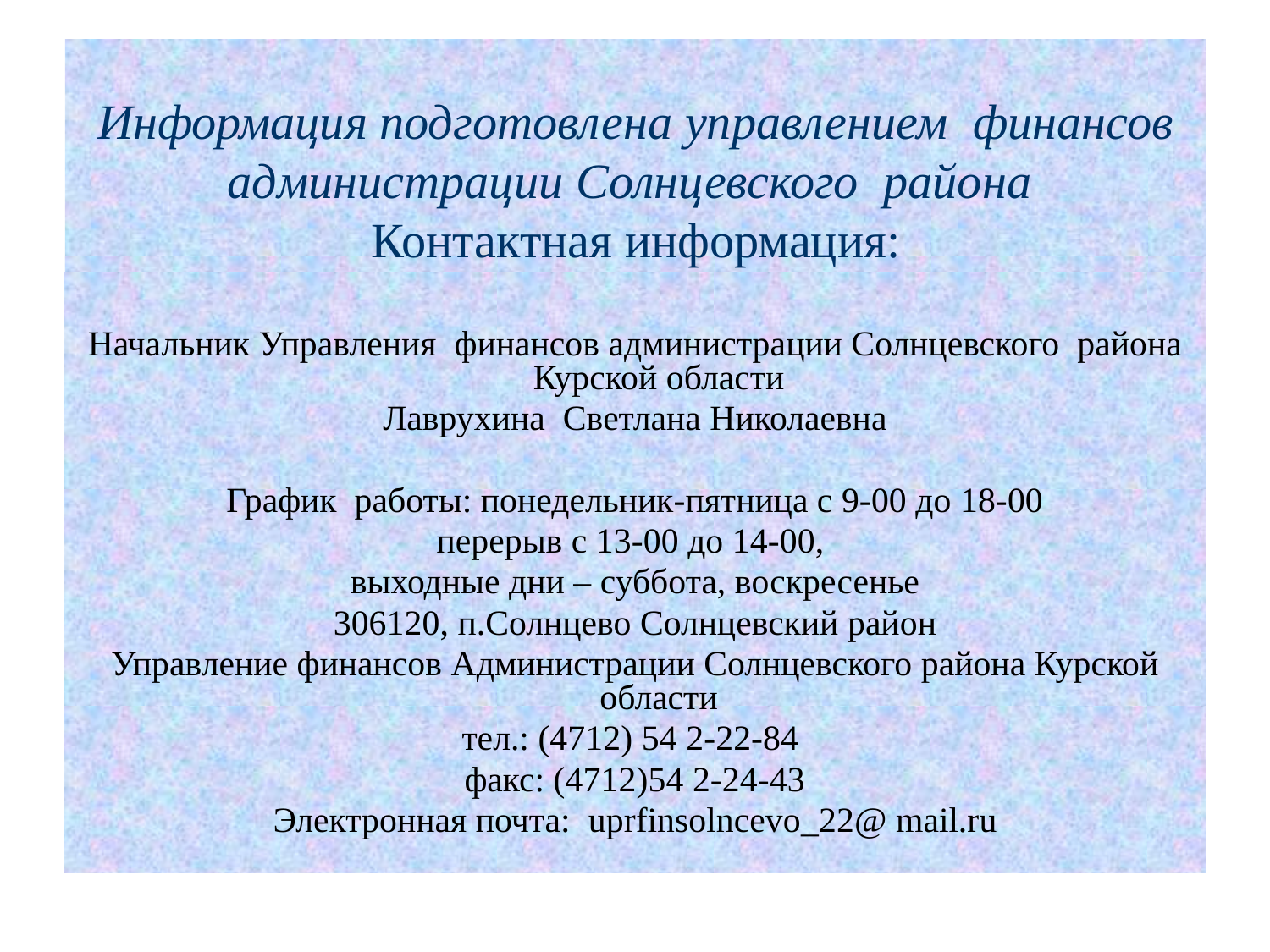

Информация подготовлена управлением  финансов администрации Солнцевского  района
Контактная информация:

Начальник Управления  финансов администрации Солнцевского  района Курской области
Лаврухина  Светлана Николаевна

График  работы: понедельник-пятница с 9-00 до 18-00
перерыв с 13-00 до 14-00,
выходные дни – суббота, воскресенье
306120, п.Солнцево Солнцевский район
Управление финансов Администрации Солнцевского района Курской области
тел.: (4712) 54 2-22-84
факс: (4712)54 2-24-43
Электронная почта:  uprfinsolncevo_22@ mail.ru